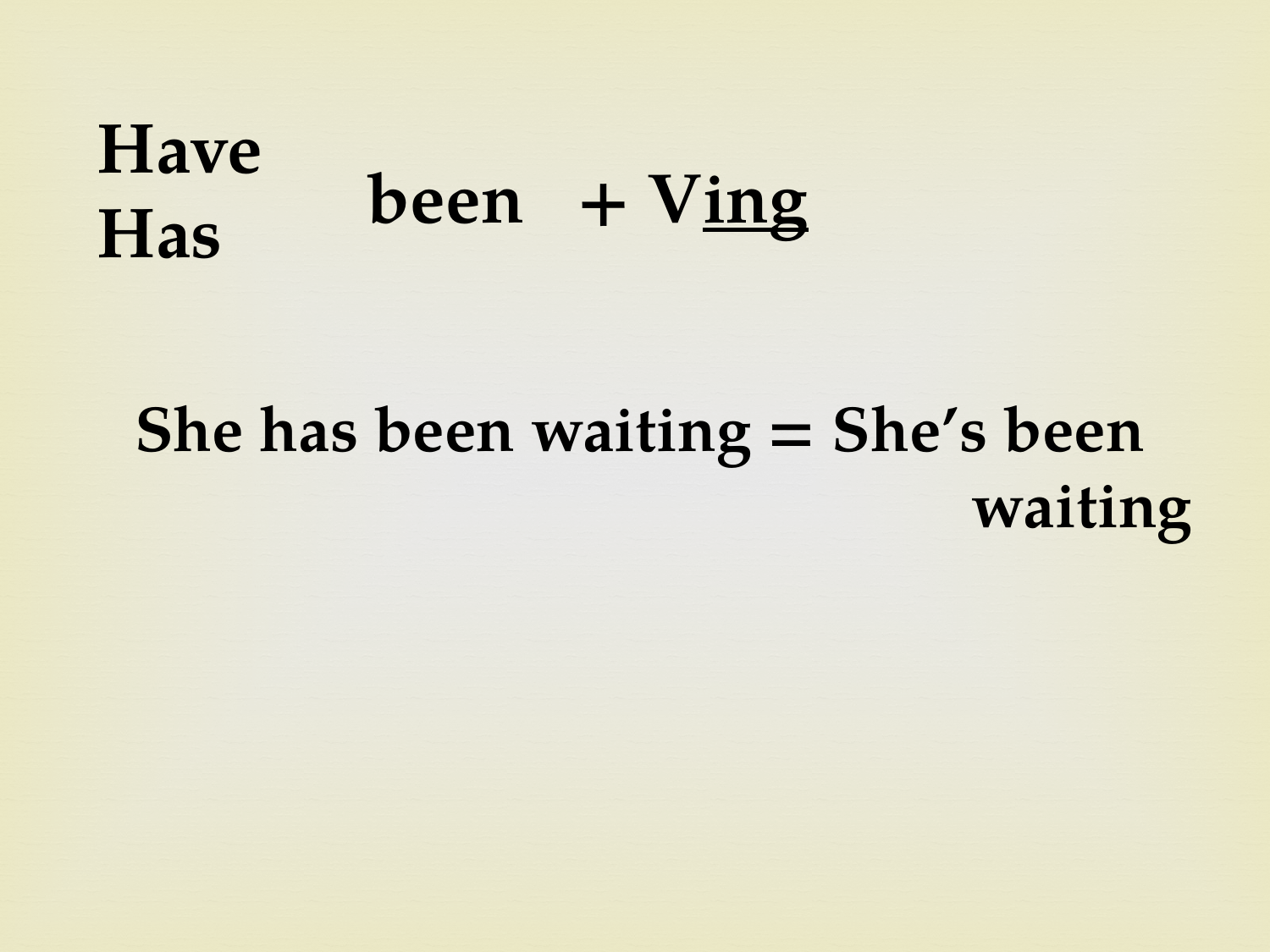

Have
Has
been   + Ving
She has been waiting = She’s been    waiting